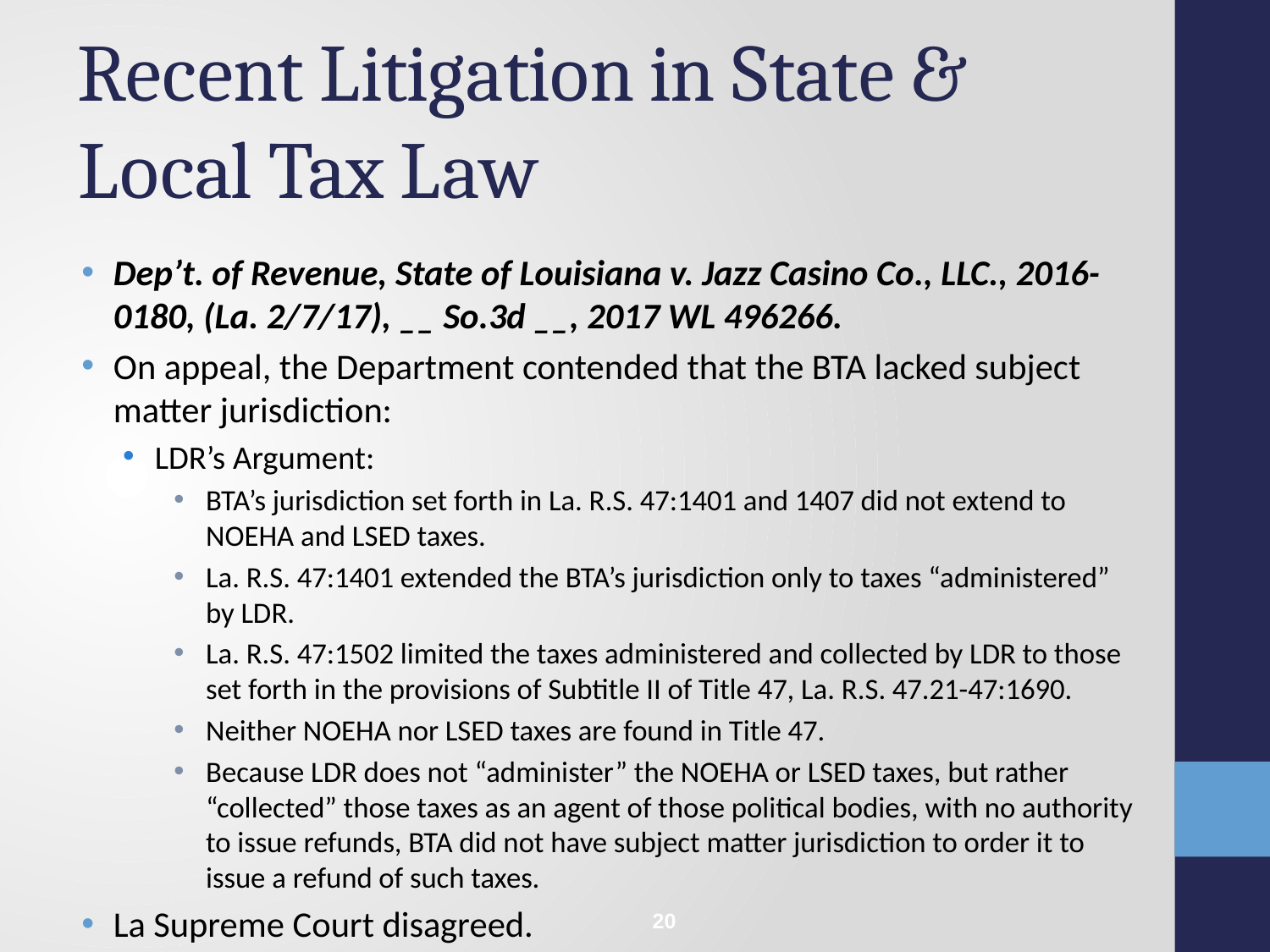

# Recent Litigation in State & Local Tax Law
Dep’t. of Revenue, State of Louisiana v. Jazz Casino Co., LLC., 2016-0180, (La. 2/7/17), __ So.3d __, 2017 WL 496266.
On appeal, the Department contended that the BTA lacked subject matter jurisdiction:
LDR’s Argument:
BTA’s jurisdiction set forth in La. R.S. 47:1401 and 1407 did not extend to NOEHA and LSED taxes.
La. R.S. 47:1401 extended the BTA’s jurisdiction only to taxes “administered” by LDR.
La. R.S. 47:1502 limited the taxes administered and collected by LDR to those set forth in the provisions of Subtitle II of Title 47, La. R.S. 47.21-47:1690.
Neither NOEHA nor LSED taxes are found in Title 47.
Because LDR does not “administer” the NOEHA or LSED taxes, but rather “collected” those taxes as an agent of those political bodies, with no authority to issue refunds, BTA did not have subject matter jurisdiction to order it to issue a refund of such taxes.
La Supreme Court disagreed.
20